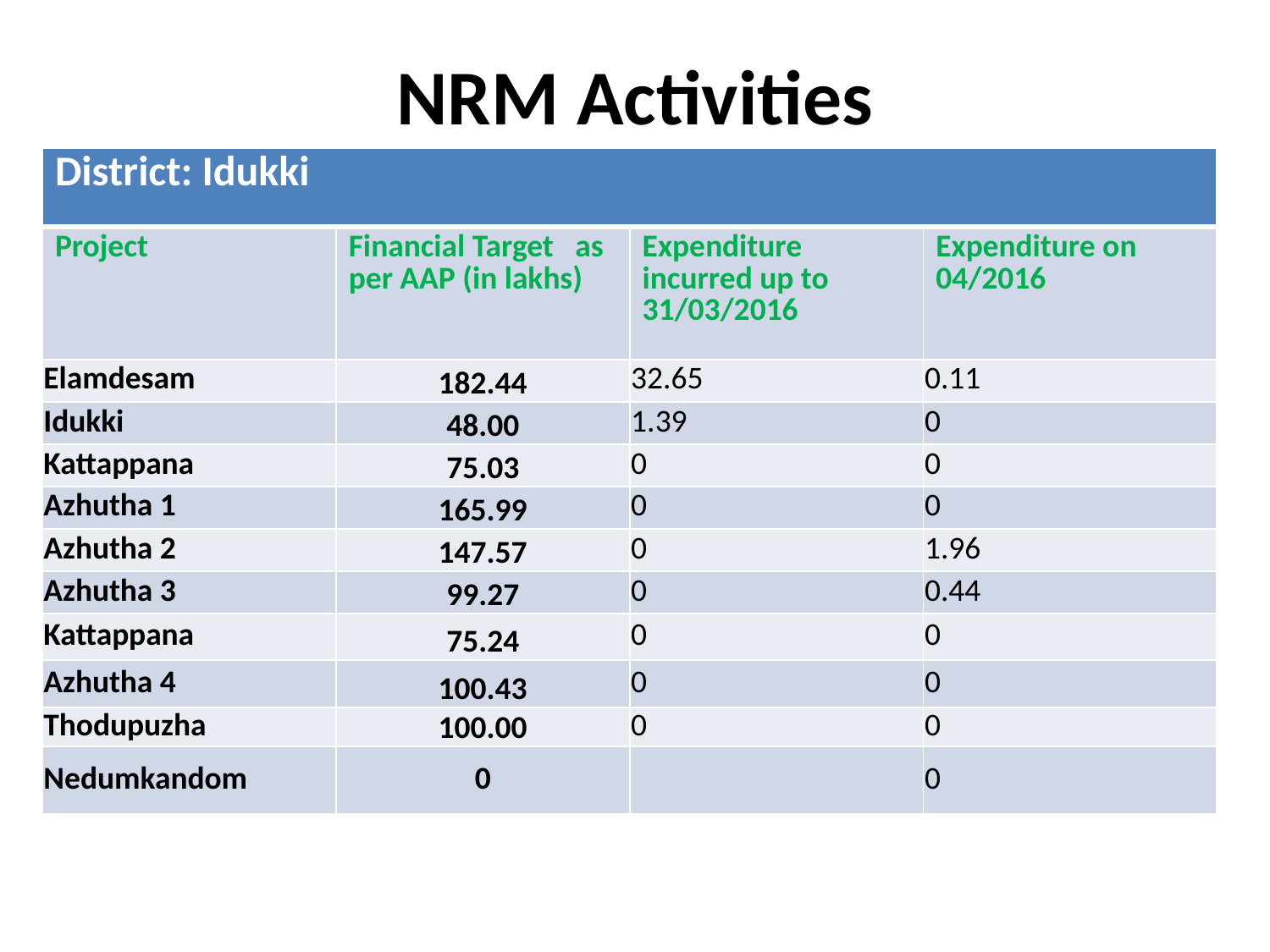

# NRM Activities
| District: Idukki |  |  |  |
| --- | --- | --- | --- |
| Project | Financial Target as per AAP (in lakhs) | Expenditure incurred up to 31/03/2016 | Expenditure on 04/2016 |
| Elamdesam | 182.44 | 32.65 | 0.11 |
| Idukki | 48.00 | 1.39 | 0 |
| Kattappana | 75.03 | 0 | 0 |
| Azhutha 1 | 165.99 | 0 | 0 |
| Azhutha 2 | 147.57 | 0 | 1.96 |
| Azhutha 3 | 99.27 | 0 | 0.44 |
| Kattappana | 75.24 | 0 | 0 |
| Azhutha 4 | 100.43 | 0 | 0 |
| Thodupuzha | 100.00 | 0 | 0 |
| Nedumkandom | 0 |  | 0 |